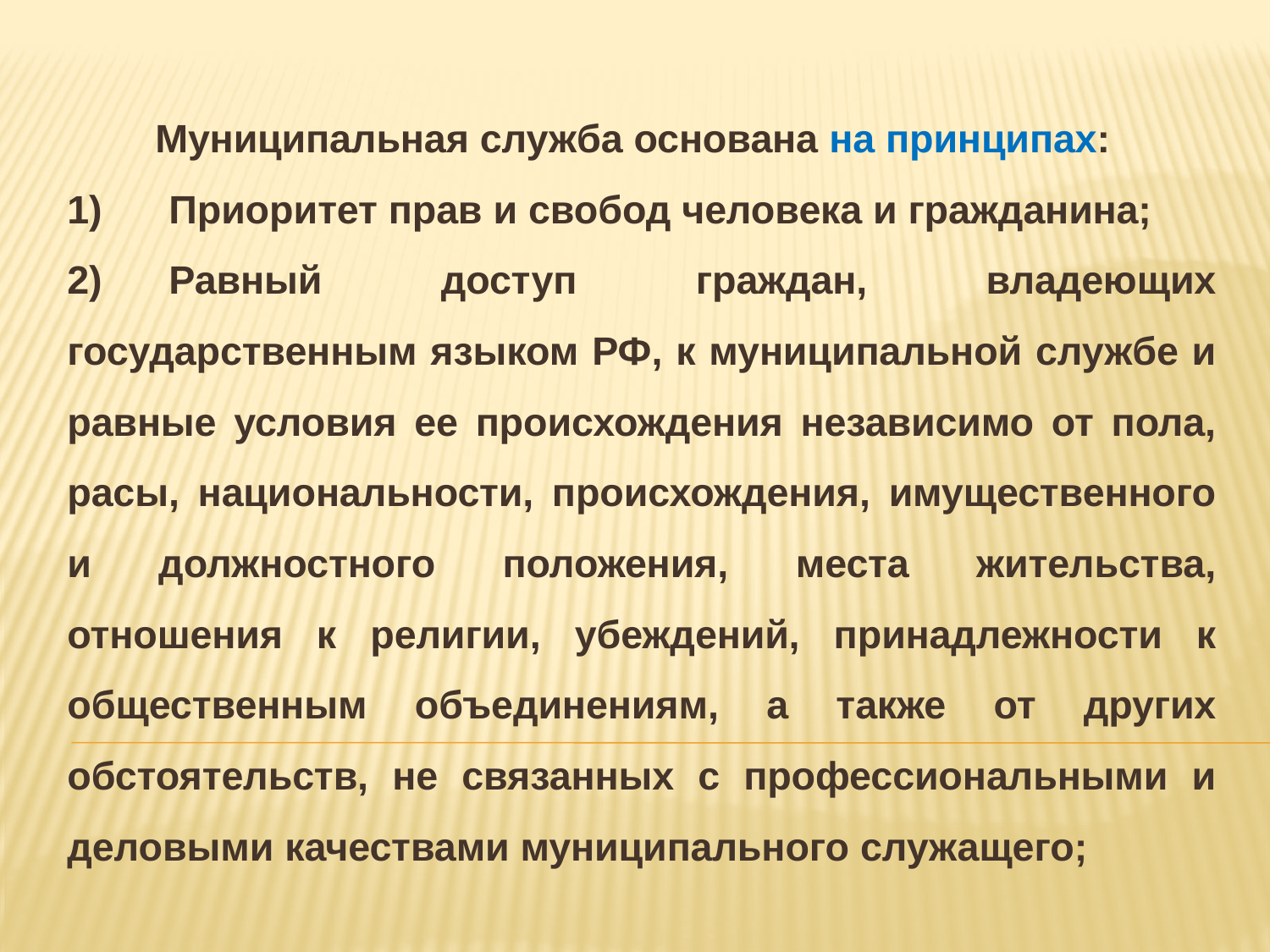

Муниципальная служба основана на принципах:
1)	Приоритет прав и свобод человека и гражданина;
2)	Равный доступ граждан, владеющих государственным языком РФ, к муниципальной службе и равные условия ее происхождения независимо от пола, расы, национальности, происхождения, имущественного и должностного положения, места жительства, отношения к религии, убеждений, принадлежности к общественным объединениям, а также от других обстоятельств, не связанных с профессиональными и деловыми качествами муниципального служащего;